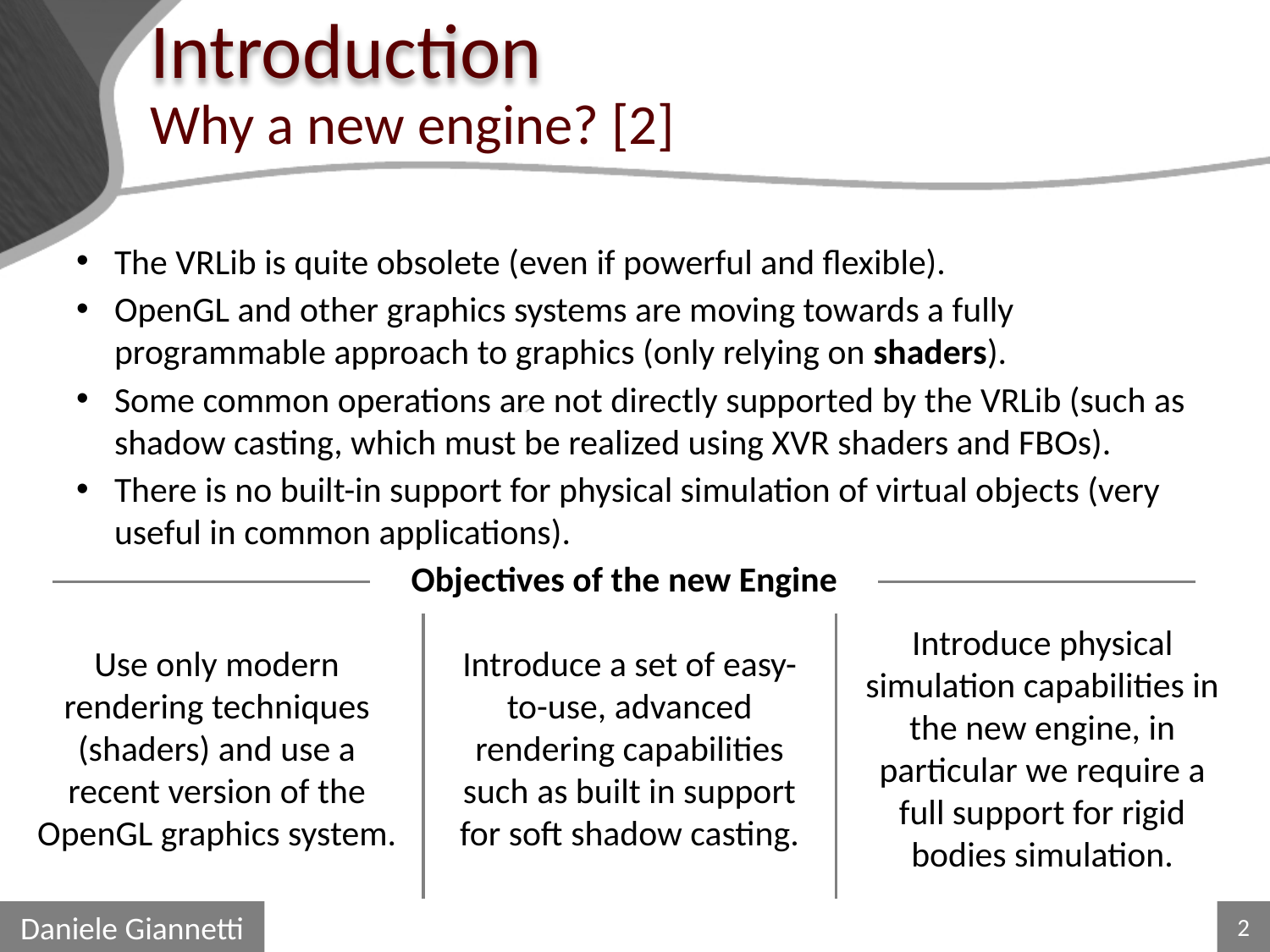

# Introduction
Why a new engine? [2]
The VRLib is quite obsolete (even if powerful and flexible).
OpenGL and other graphics systems are moving towards a fully programmable approach to graphics (only relying on shaders).
Some common operations are not directly supported by the VRLib (such as shadow casting, which must be realized using XVR shaders and FBOs).
There is no built-in support for physical simulation of virtual objects (very useful in common applications).
Objectives of the new Engine
Introduce physical simulation capabilities in the new engine, in particular we require a full support for rigid bodies simulation.
Use only modern rendering techniques (shaders) and use a recent version of the OpenGL graphics system.
Introduce a set of easy-to-use, advanced rendering capabilities such as built in support for soft shadow casting.
Daniele Giannetti
2